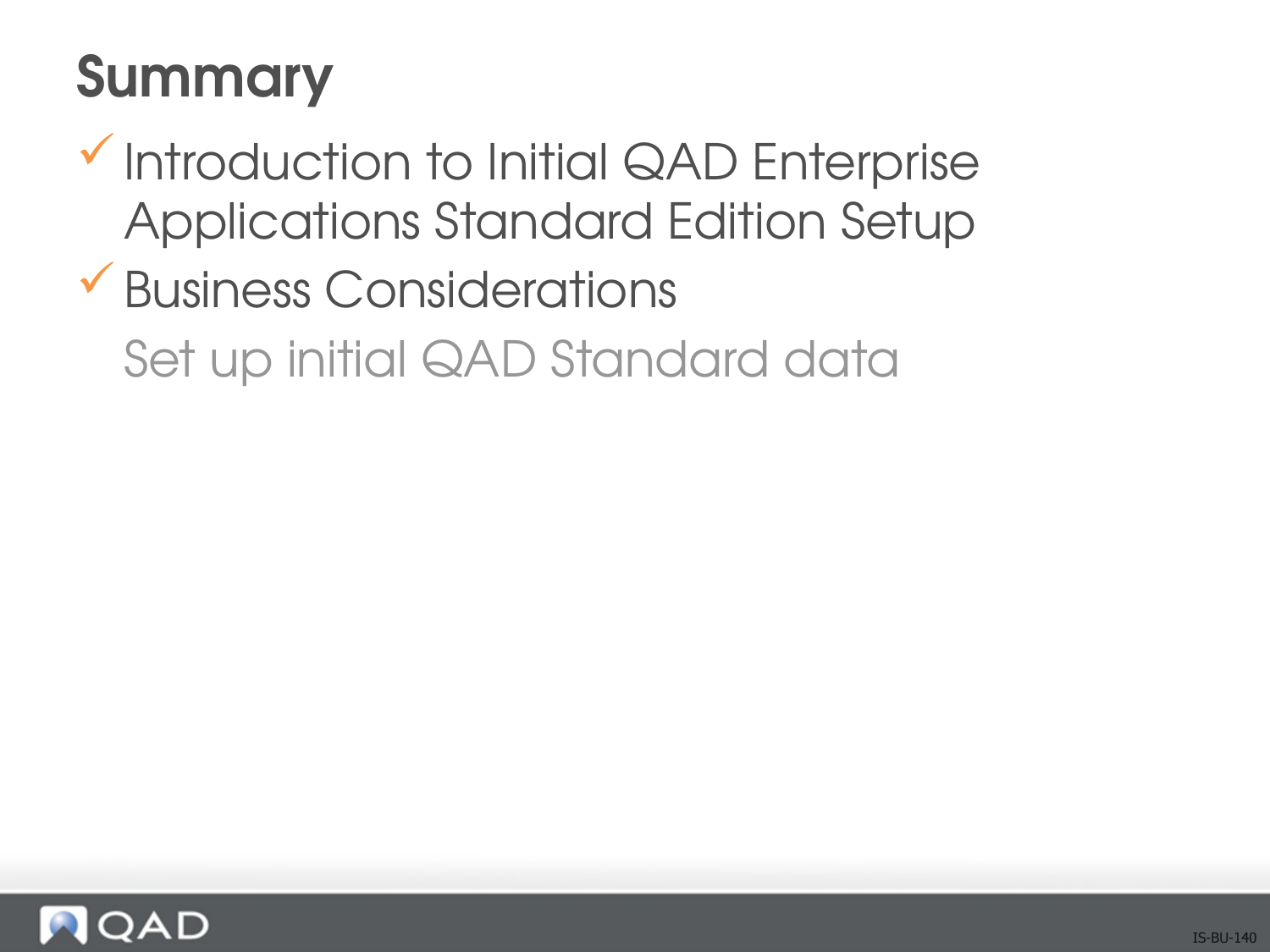

# Summary
Introduction to Initial QAD Enterprise Applications Standard Edition Setup
Business Considerations
Set up initial QAD Standard data
IS-BU-140